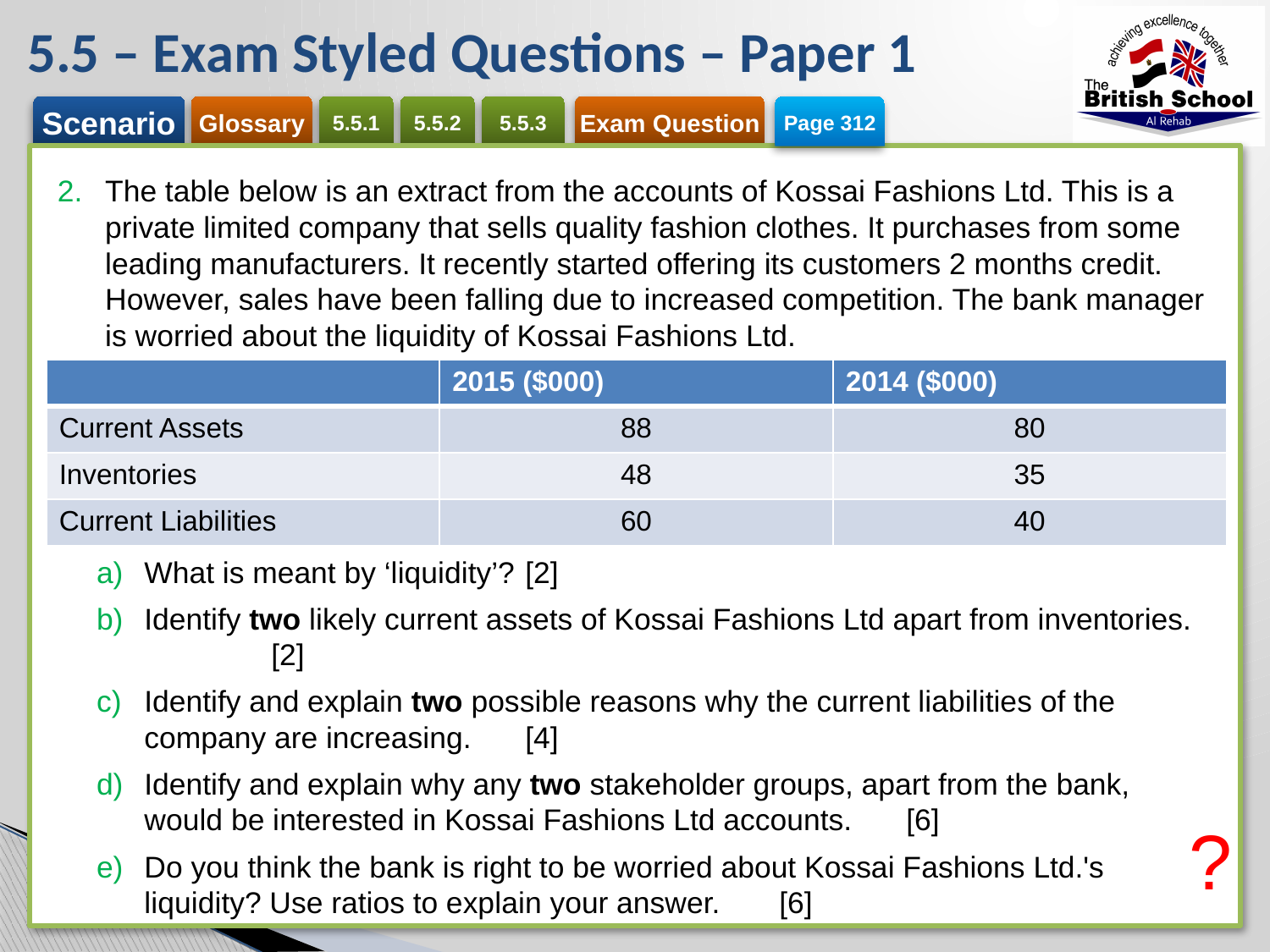

# 5.5 – Exam Styled Questions – Paper 1
Page 312
The table below is an extract from the accounts of Kossai Fashions Ltd. This is a private limited company that sells quality fashion clothes. It purchases from some leading manufacturers. It recently started offering its customers 2 months credit. However, sales have been falling due to increased competition. The bank manager is worried about the liquidity of Kossai Fashions Ltd.

What is meant by ‘liquidity’?	[2]
Identify two likely current assets of Kossai Fashions Ltd apart from inventories.	[2]
Identify and explain two possible reasons why the current liabilities of the company are increasing.	[4]
Identify and explain why any two stakeholder groups, apart from the bank, would be interested in Kossai Fashions Ltd accounts.	[6]
Do you think the bank is right to be worried about Kossai Fashions Ltd.'s liquidity? Use ratios to explain your answer.	[6]
|  | 2015 ($000) | 2014 ($000) |
| --- | --- | --- |
| Current Assets | 88 | 80 |
| Inventories | 48 | 35 |
| Current Liabilities | 60 | 40 |
?